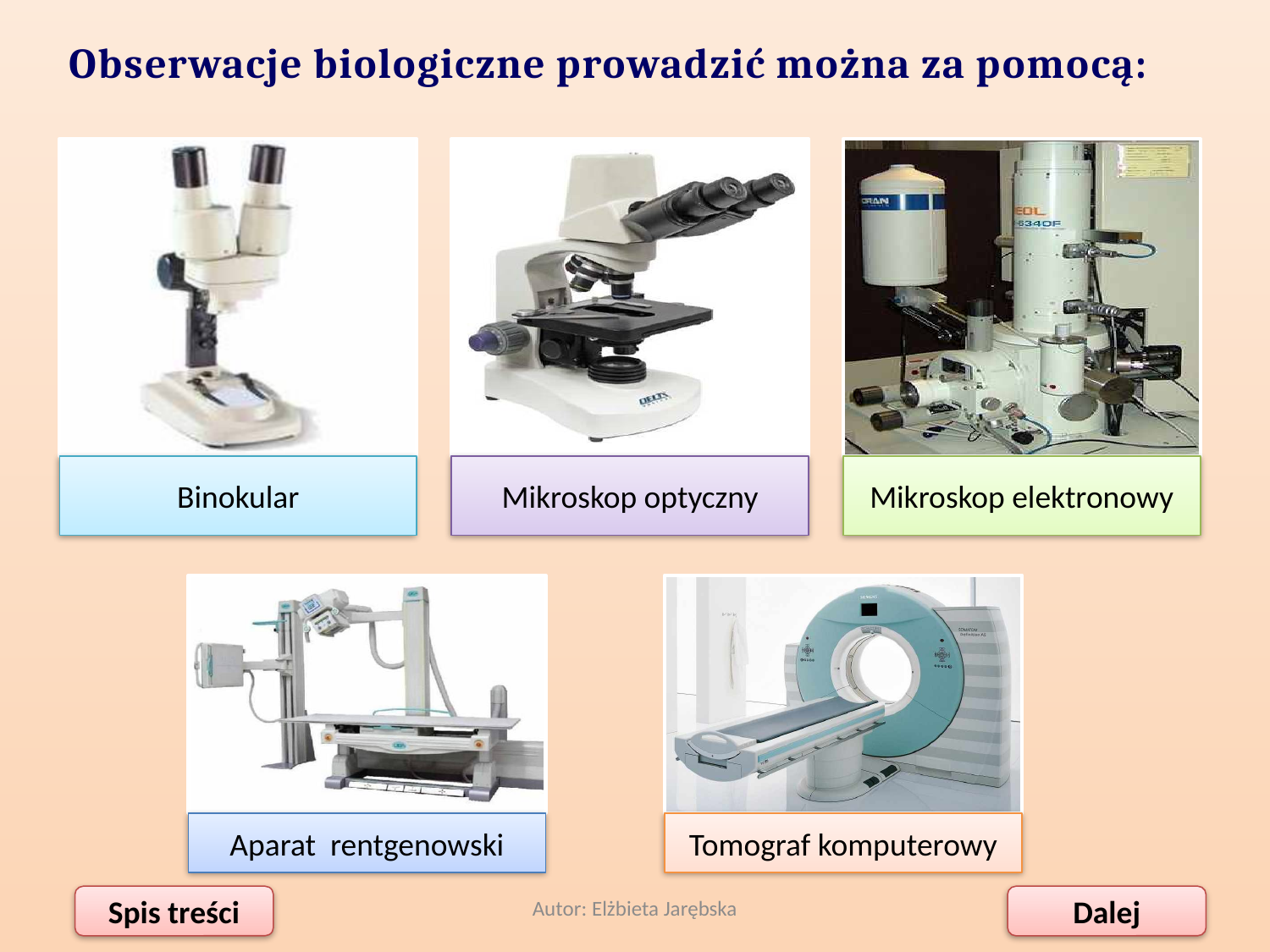

Obserwacje biologiczne prowadzić można za pomocą:

Binokular

Mikroskop optyczny

Mikroskop elektronowy

Aparat  rentgenowski

Tomograf komputerowy
Autor: Elżbieta Jarębska
Spis treści
Dalej